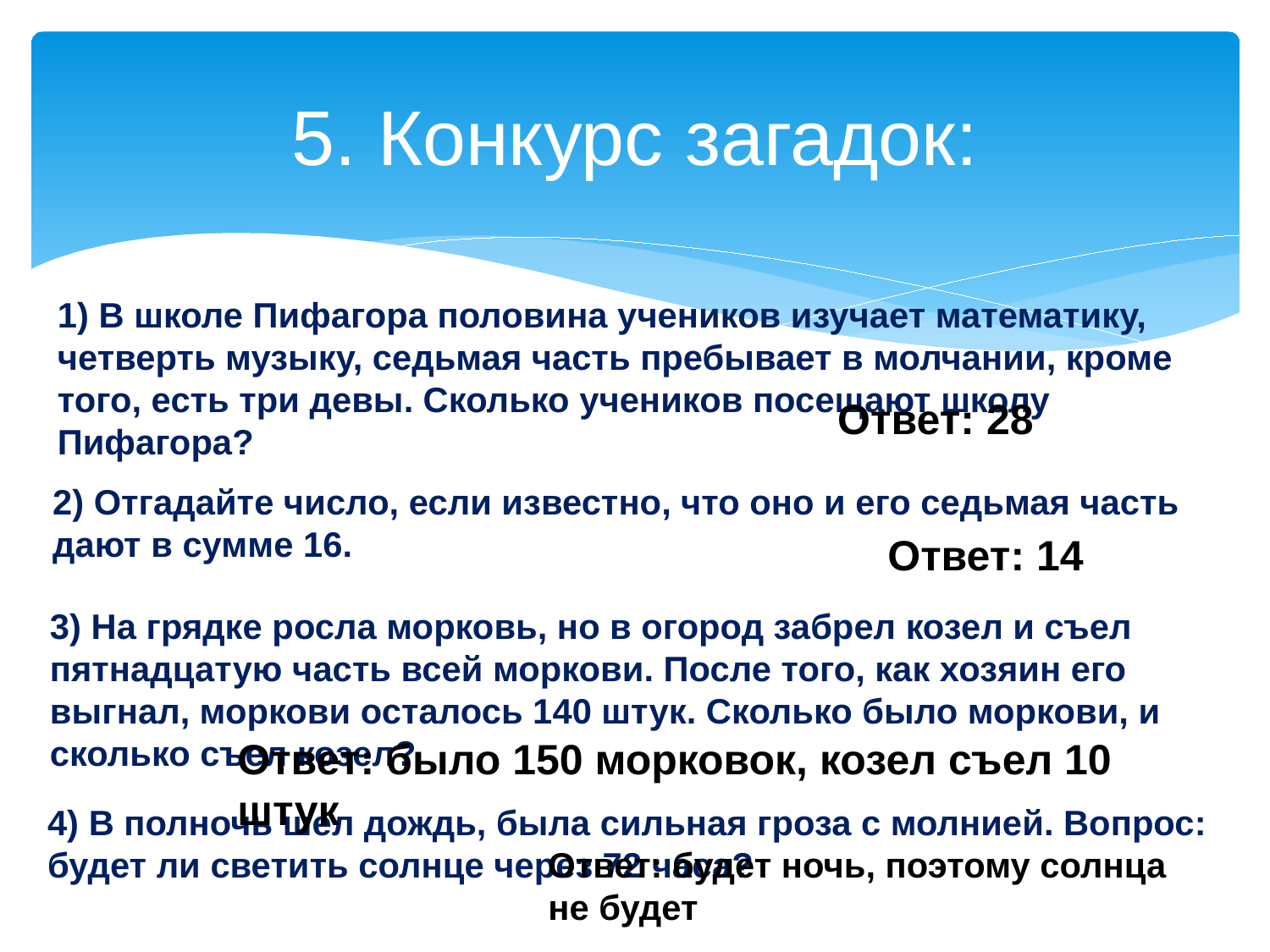

# 5. Конкурс загадок:
1) В школе Пифагора половина учеников изучает математику, четверть музыку, седьмая часть пребывает в молчании, кроме того, есть три девы. Сколько учеников посещают школу Пифагора?
Ответ: 28
2) Отгадайте число, если известно, что оно и его седьмая часть дают в сумме 16.
Ответ: 14
3) На грядке росла морковь, но в огород забрел козел и съел пятнадцатую часть всей моркови. После того, как хозяин его выгнал, моркови осталось 140 штук. Сколько было моркови, и сколько съел козел?
Ответ: было 150 морковок, козел съел 10 штук
4) В полночь шел дождь, была сильная гроза с молнией. Вопрос: будет ли светить солнце через 72 часа?
Ответ: будет ночь, поэтому солнца не будет